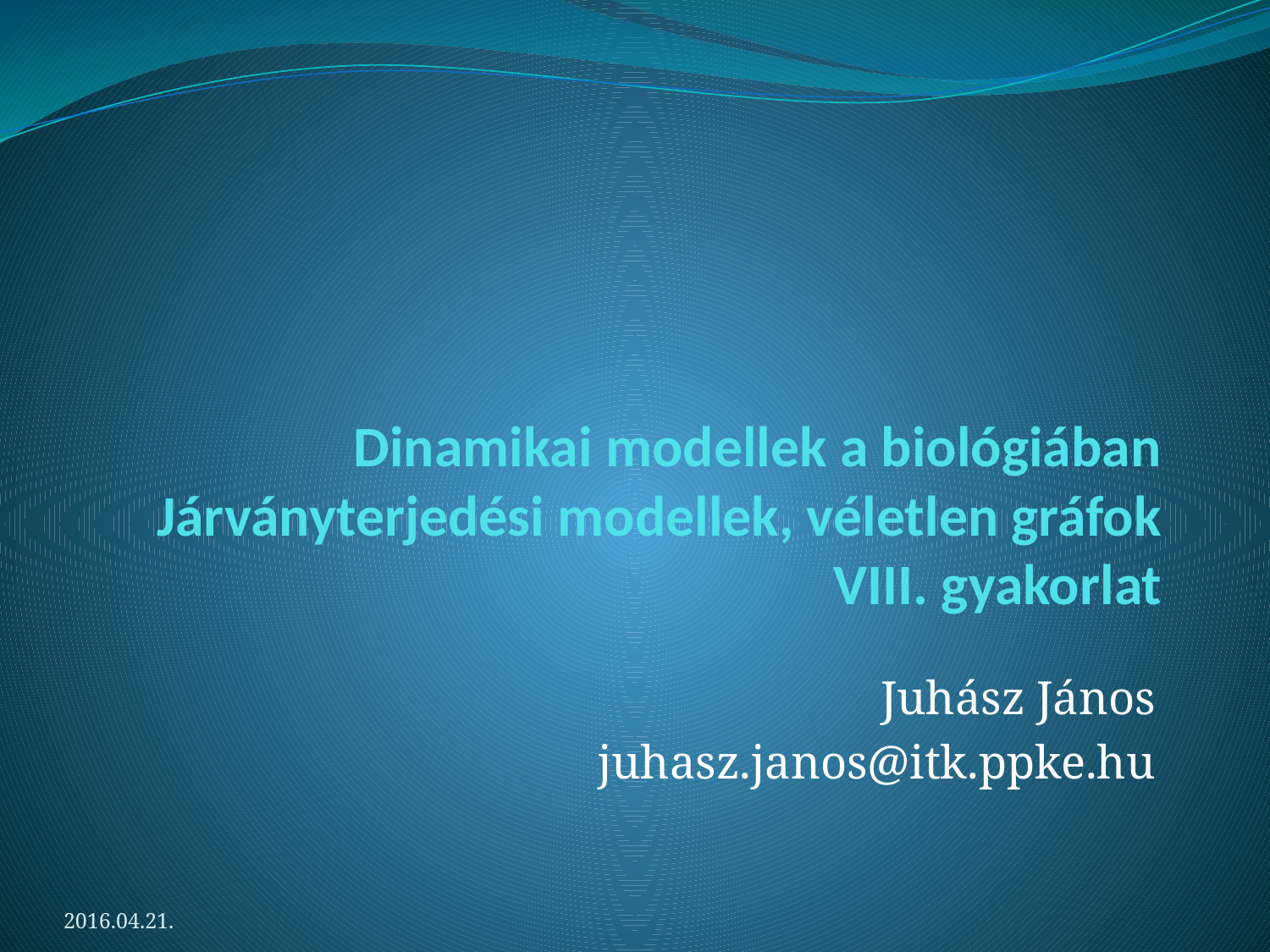

# Dinamikai modellek a biológiában Járványterjedési modellek, véletlen gráfok VIII. gyakorlat
Juhász János
juhasz.janos@itk.ppke.hu
2016.04.21.